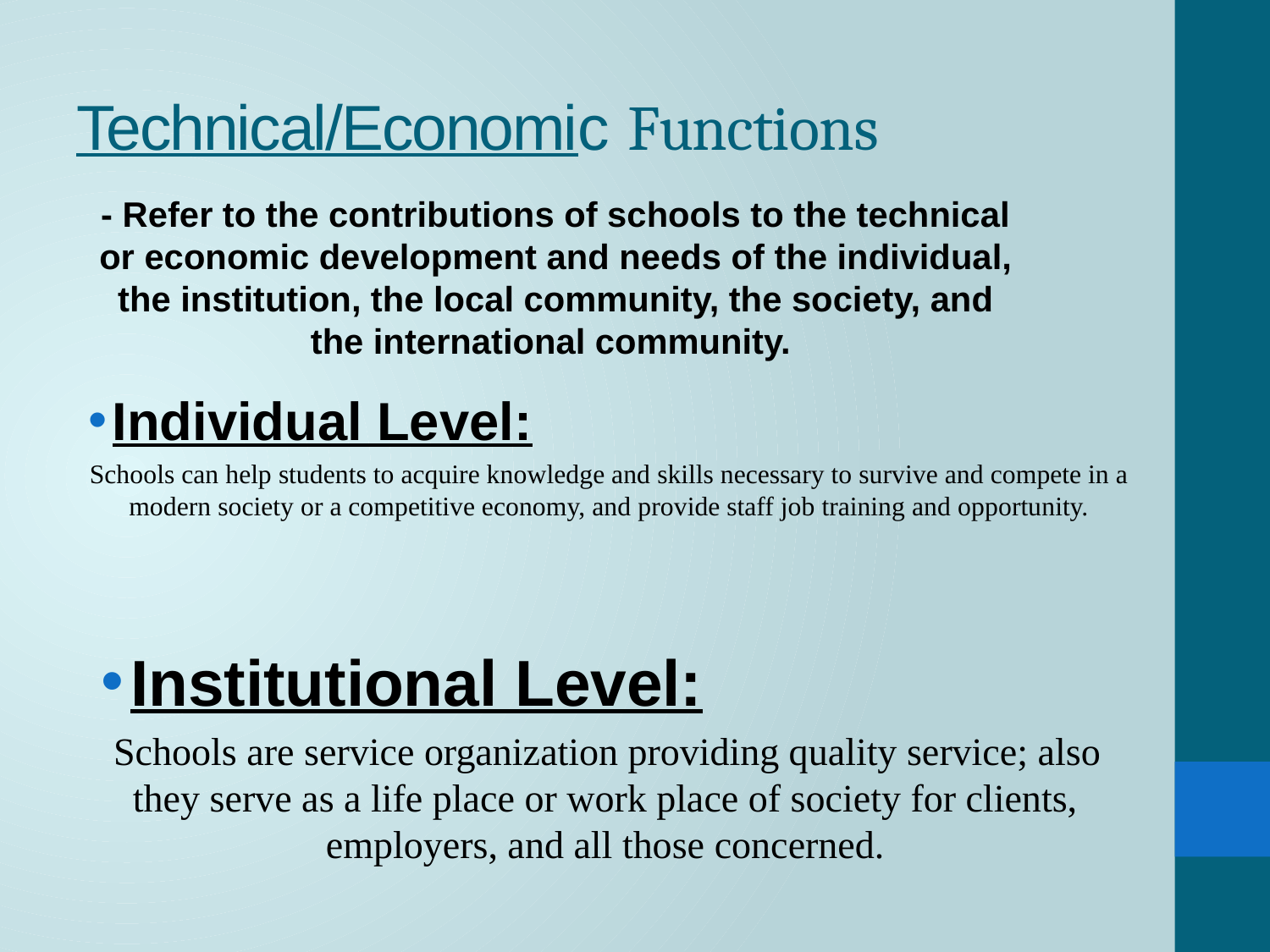

# Technical/Economic Functions
- Refer to the contributions of schools to the technical or economic development and needs of the individual, the institution, the local community, the society, and the international community.

Individual Level:
Schools can help students to acquire knowledge and skills necessary to survive and compete in a modern society or a competitive economy, and provide staff job training and opportunity.

Institutional Level:
 Schools are service organization providing quality service; also they serve as a life place or work place of society for clients, employers, and all those concerned.